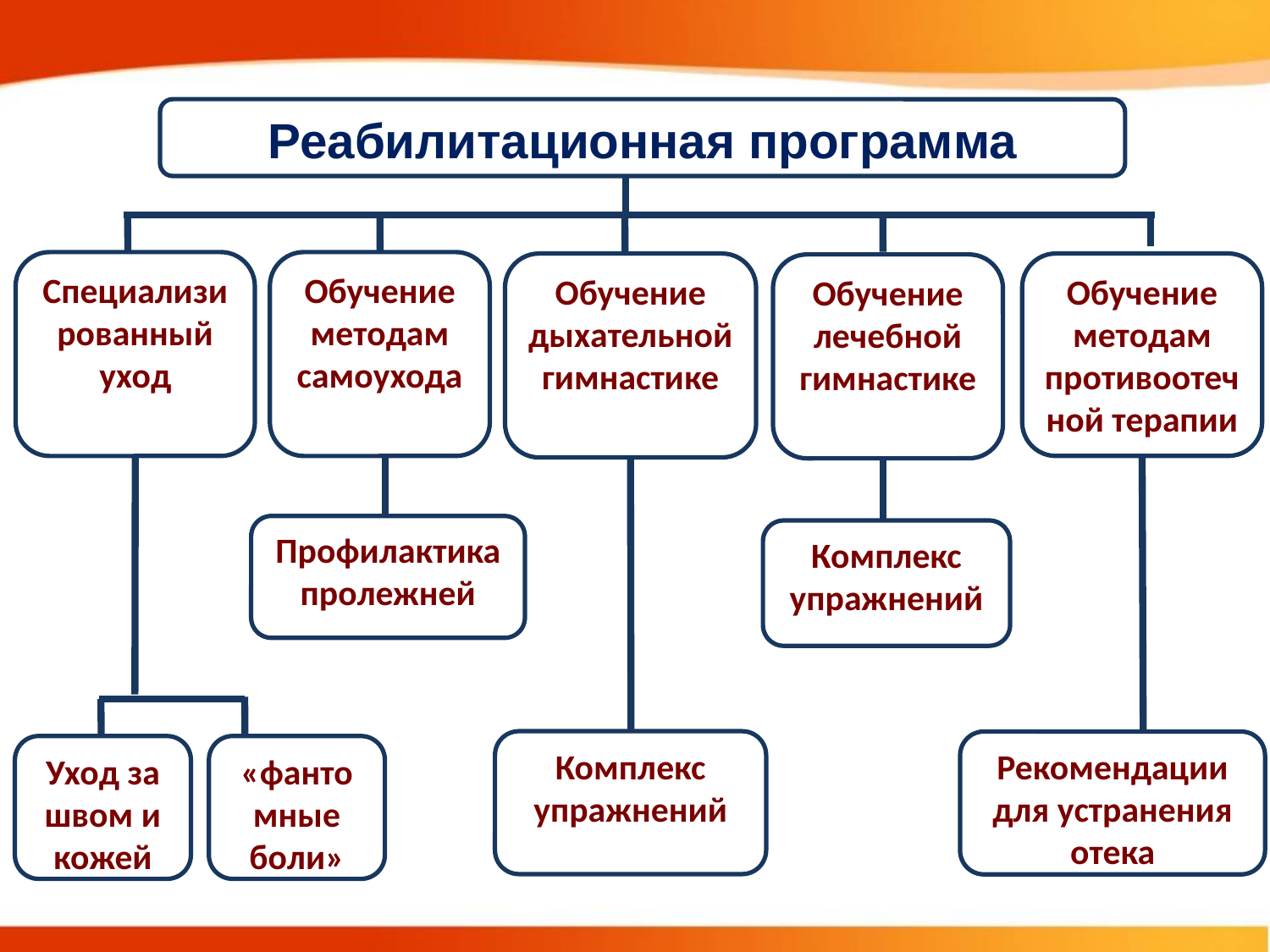

Реабилитационная программа
Специализированный уход
Обучение методам самоухода

Обучение методам противоотечной терапии

Обучение дыхательной гимнастике

Обучение лечебной гимнастике

Профилактика пролежней

Комплекс упражнений

Комплекс упражнений

Рекомендации для устранения отека

Уход за швом и кожей
«фантомные боли»